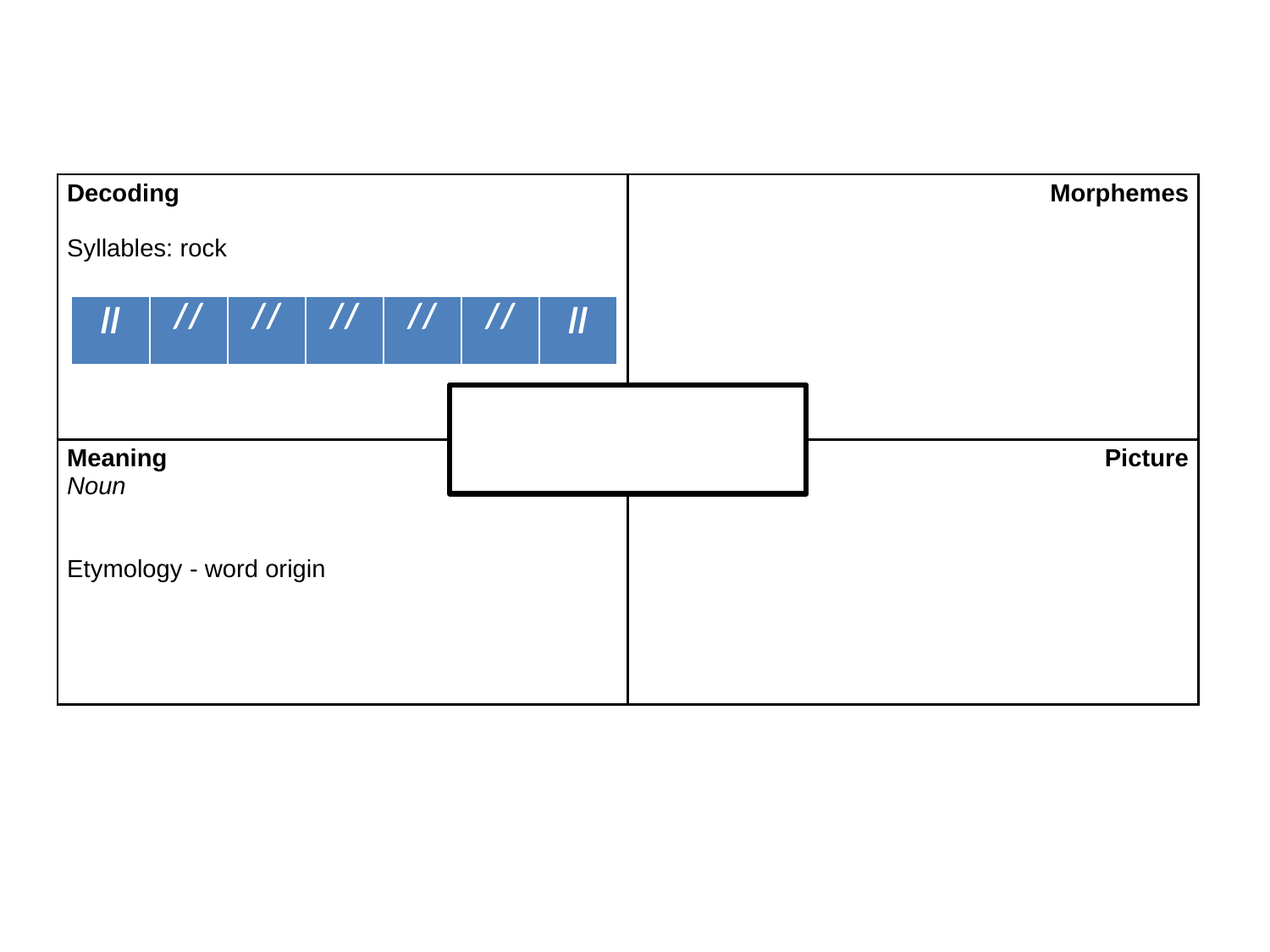

# Blank vocab slide 1
| Decoding Syllables: rock | Morphemes |
| --- | --- |
| Meaning Noun Etymology - word origin | Picture |
| // | // | // | // | // | // | // |
| --- | --- | --- | --- | --- | --- | --- |